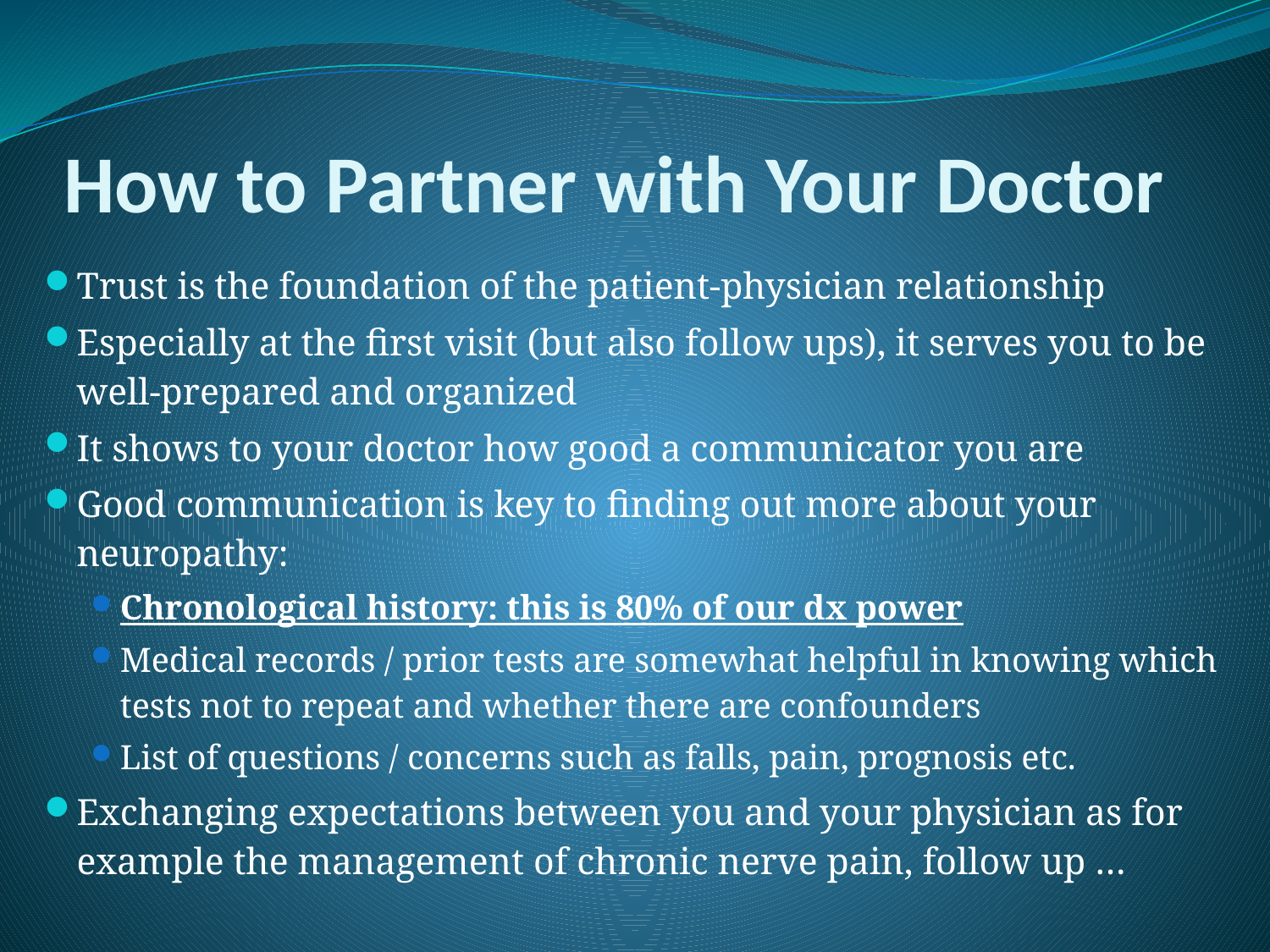

# How to Partner with Your Doctor
Trust is the foundation of the patient-physician relationship
Especially at the first visit (but also follow ups), it serves you to be well-prepared and organized
It shows to your doctor how good a communicator you are
Good communication is key to finding out more about your neuropathy:
Chronological history: this is 80% of our dx power
Medical records / prior tests are somewhat helpful in knowing which tests not to repeat and whether there are confounders
List of questions / concerns such as falls, pain, prognosis etc.
Exchanging expectations between you and your physician as for example the management of chronic nerve pain, follow up …